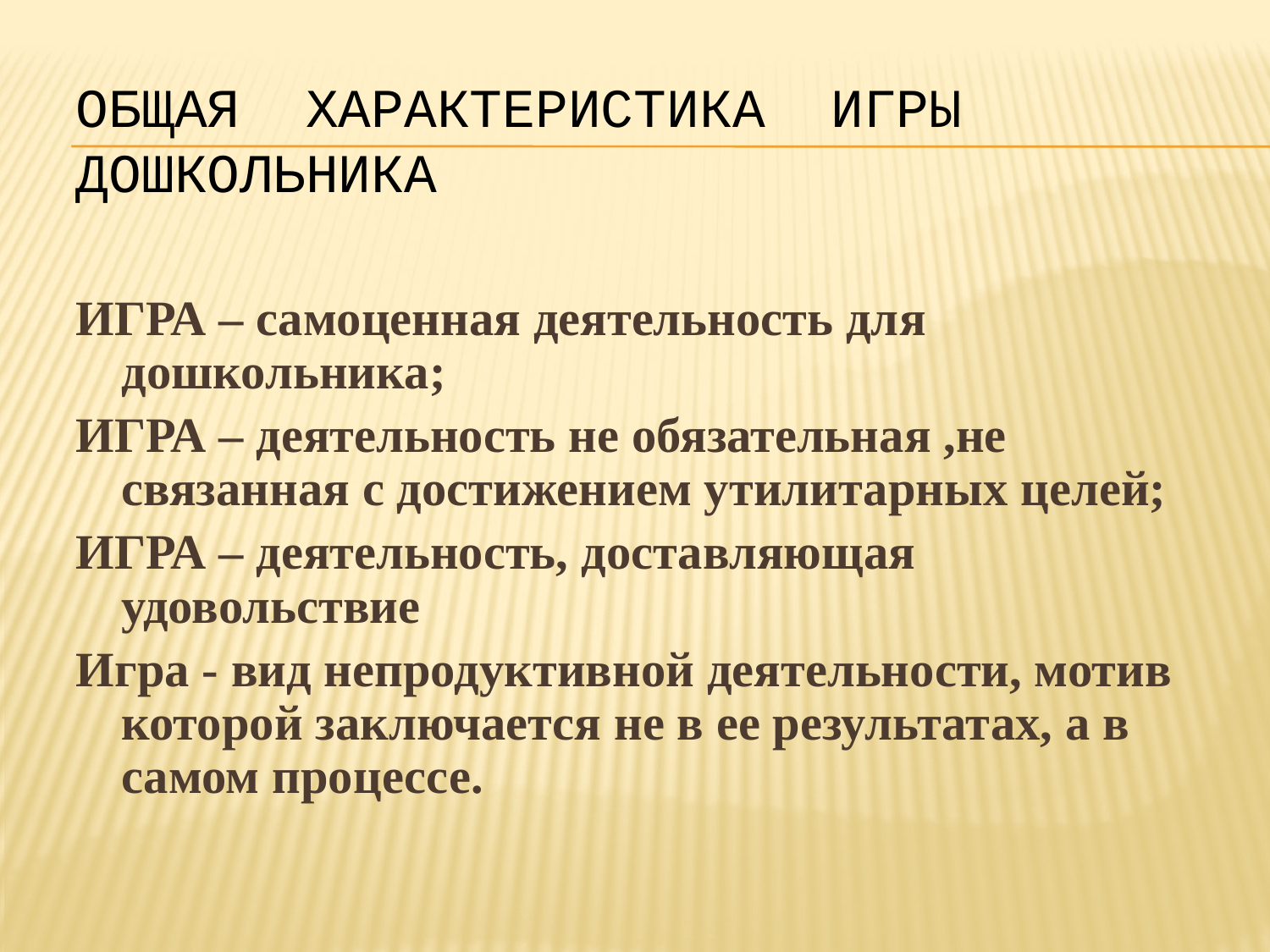

# Общая  характеристика  игры  дошкольника
ИГРА – самоценная деятельность для дошкольника;
ИГРА – деятельность не обязательная ,не связанная с достижением утилитарных целей;
ИГРА – деятельность, доставляющая удовольствие
Игра - вид непродуктивной деятельности, мотив которой заключается не в ее результатах, а в самом процессе.